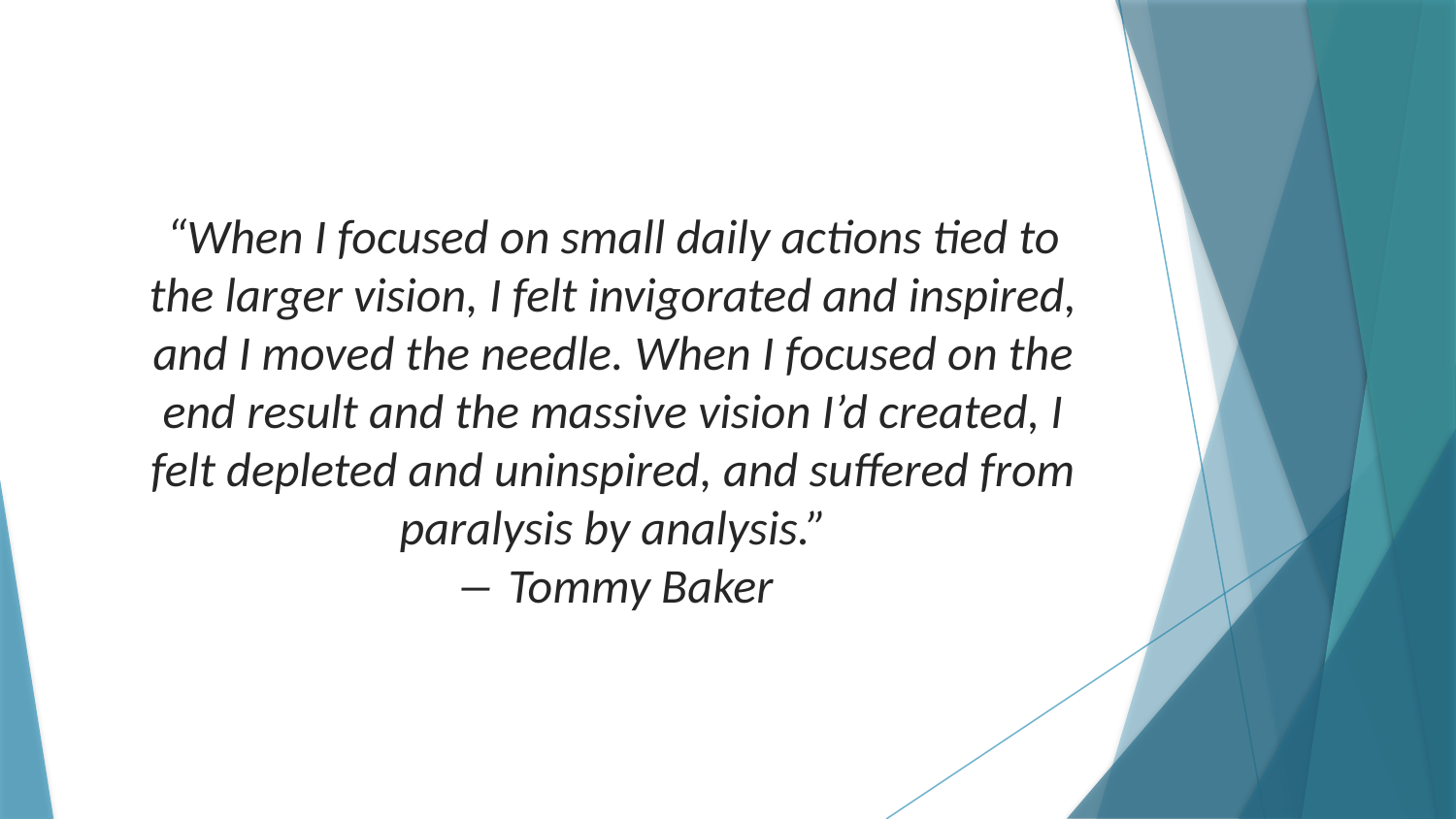

“When I focused on small daily actions tied to the larger vision, I felt invigorated and inspired, and I moved the needle. When I focused on the end result and the massive vision I’d created, I felt depleted and uninspired, and suffered from paralysis by analysis.”
― Tommy Baker